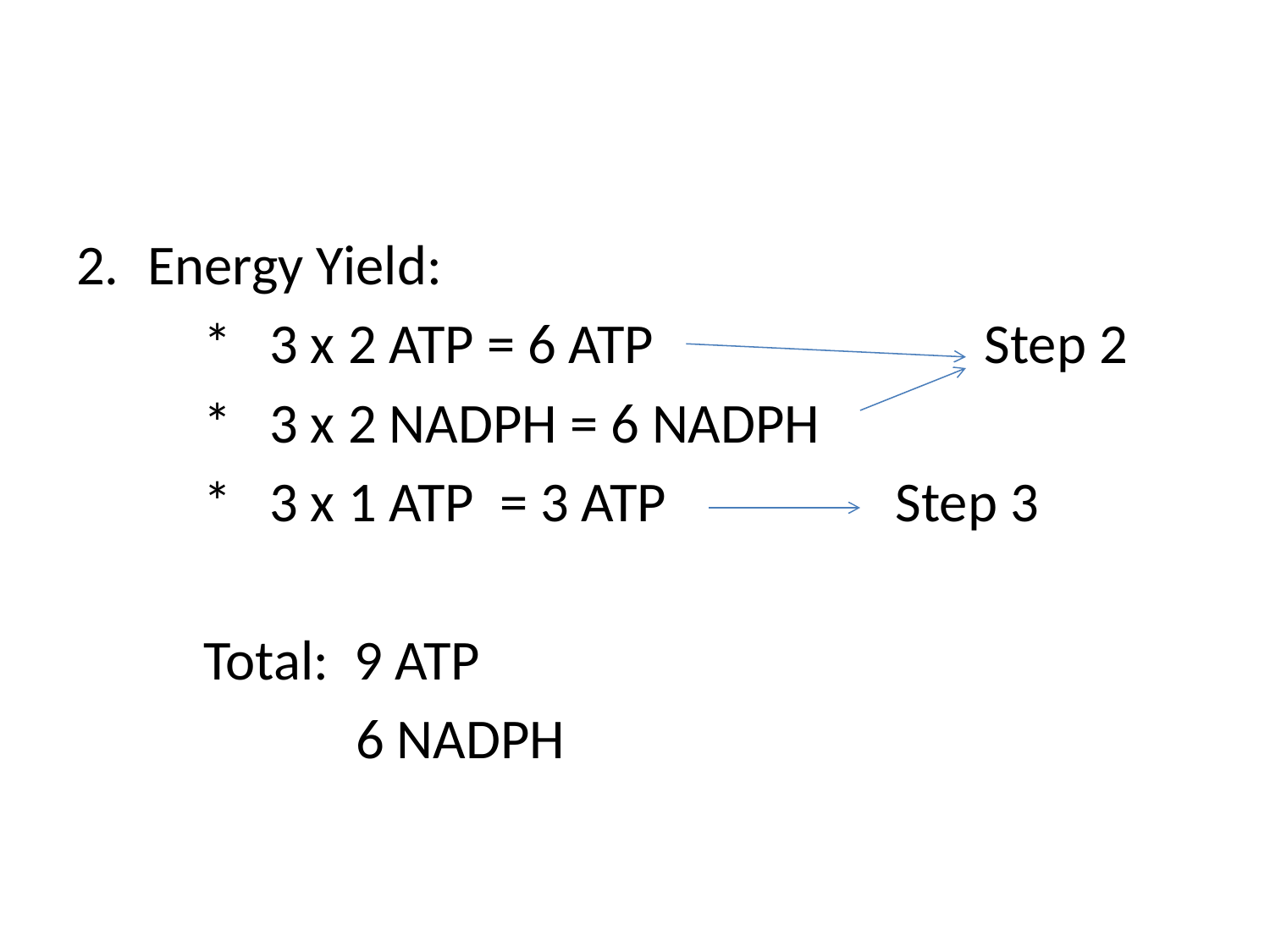

#
Energy Yield:
	*   3 x 2 ATP = 6 ATP                          Step 2
	*   3 x 2 NADPH = 6 NADPH
	*   3 x 1 ATP  = 3 ATP                  Step 3

	Total:  9 ATP
		  6 NADPH